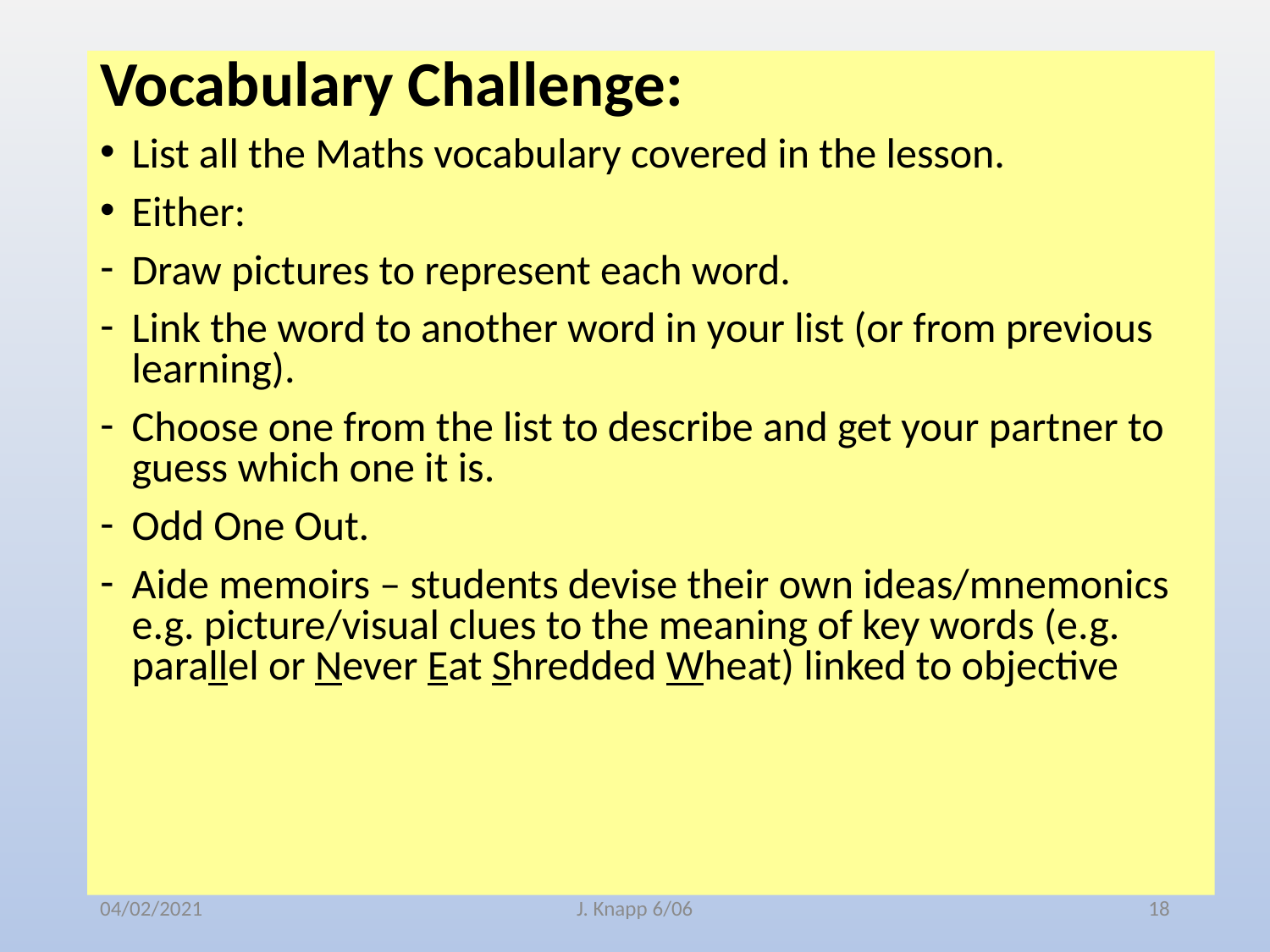

Vocabulary Challenge:
List all the Maths vocabulary covered in the lesson.
Either:
Draw pictures to represent each word.
Link the word to another word in your list (or from previous learning).
Choose one from the list to describe and get your partner to guess which one it is.
Odd One Out.
Aide memoirs – students devise their own ideas/mnemonics e.g. picture/visual clues to the meaning of key words (e.g. parallel or Never Eat Shredded Wheat) linked to objective

04/02/2021
J. Knapp 6/06
18